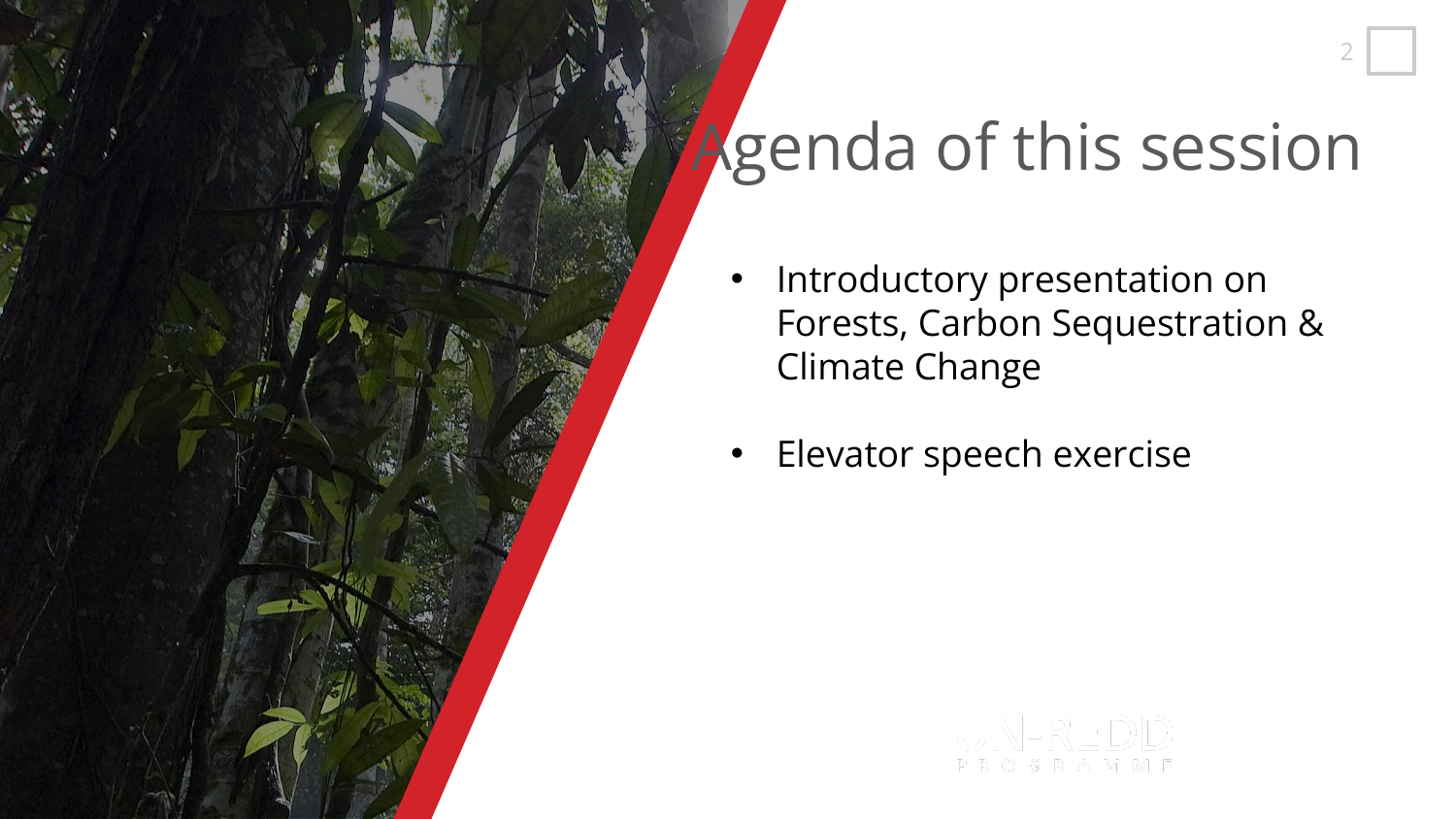

Introductory presentation on Forests, Carbon Sequestration & Climate Change

Elevator speech exercise